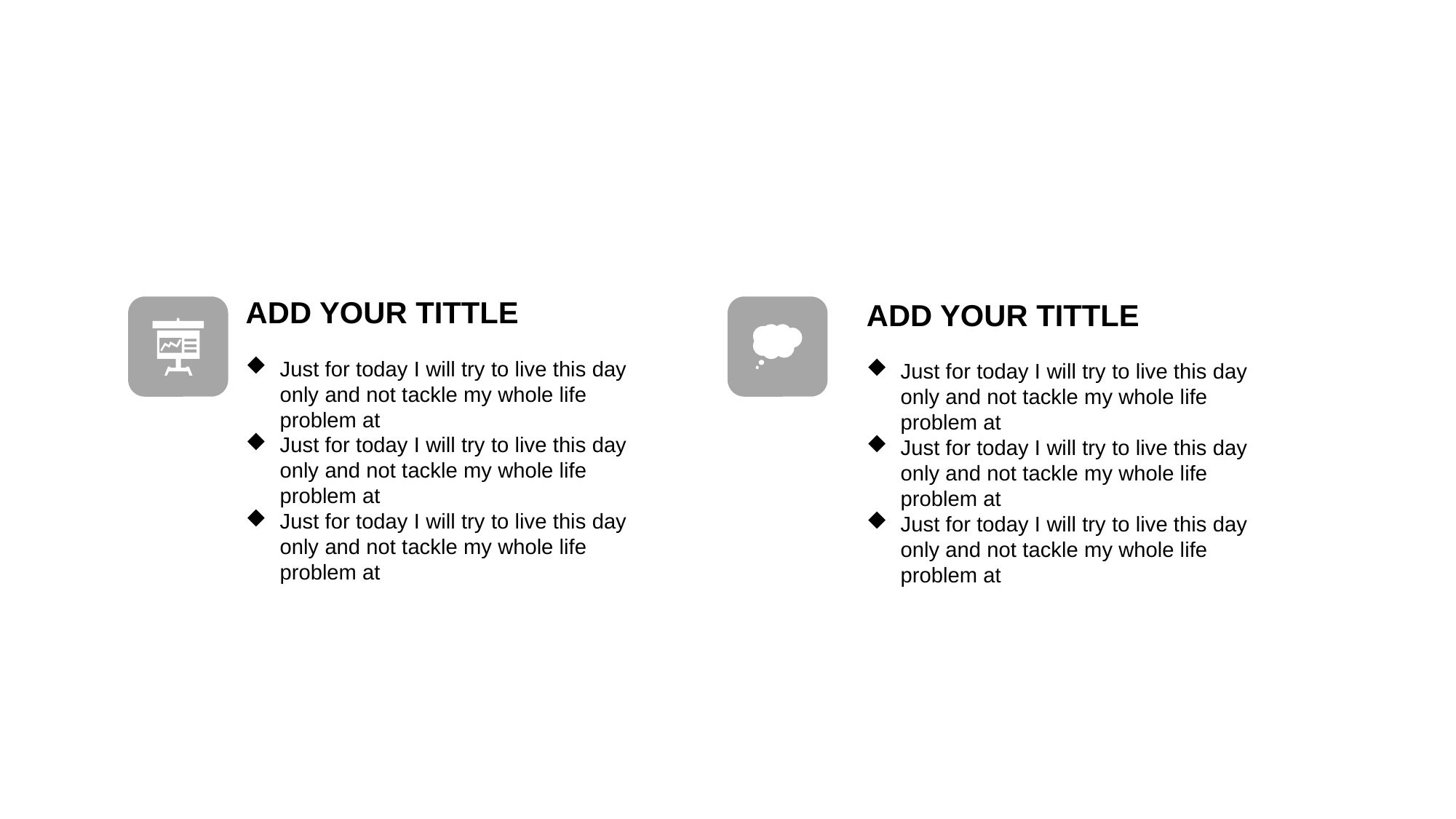

ADD YOUR TITTLE

Just for today I will try to live this day only and not tackle my whole life problem at
Just for today I will try to live this day only and not tackle my whole life problem at
Just for today I will try to live this day only and not tackle my whole life problem at

ADD YOUR TITTLE

Just for today I will try to live this day only and not tackle my whole life problem at
Just for today I will try to live this day only and not tackle my whole life problem at
Just for today I will try to live this day only and not tackle my whole life problem at